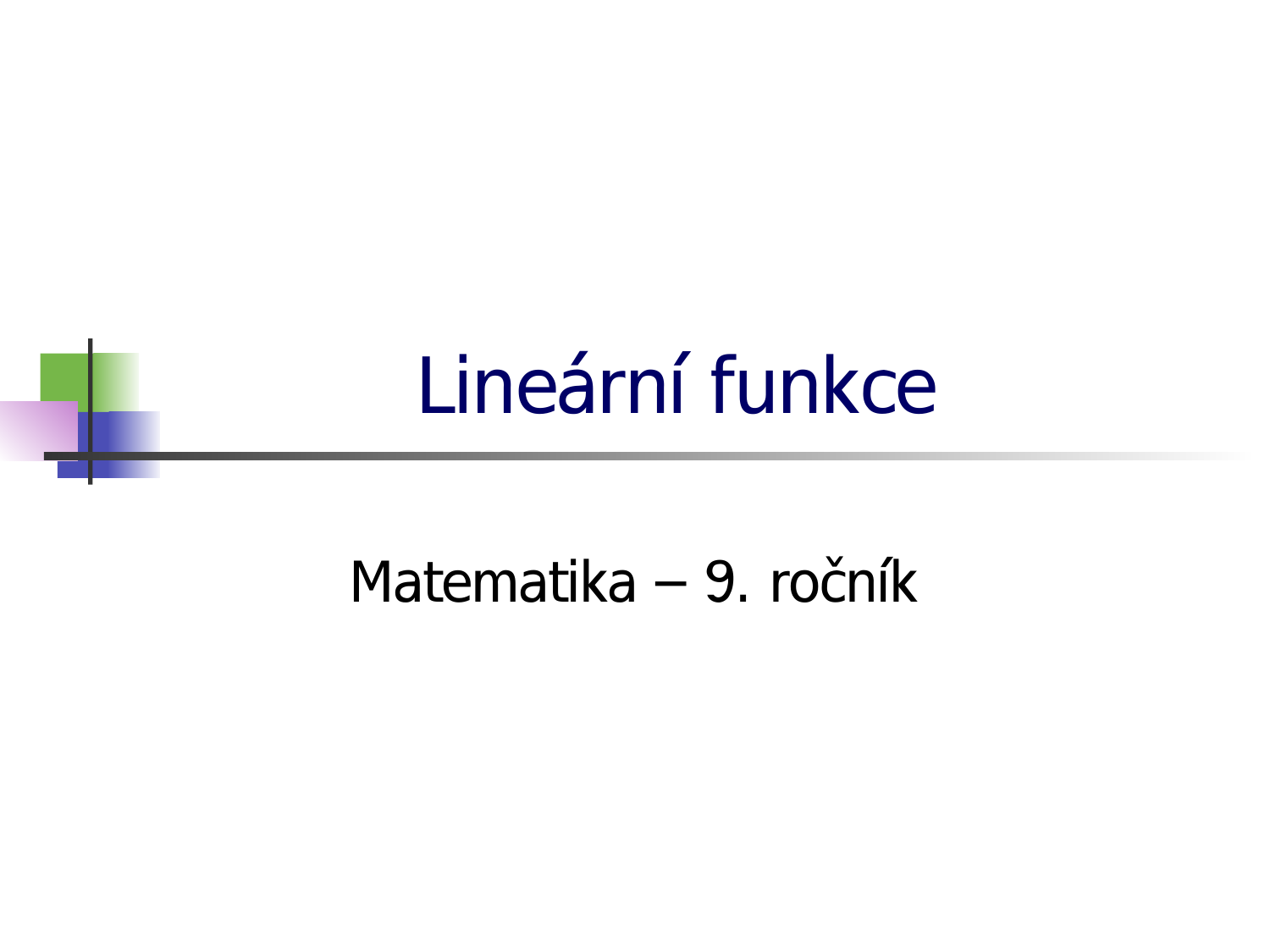

# Lineární funkce
Matematika – 9. ročník